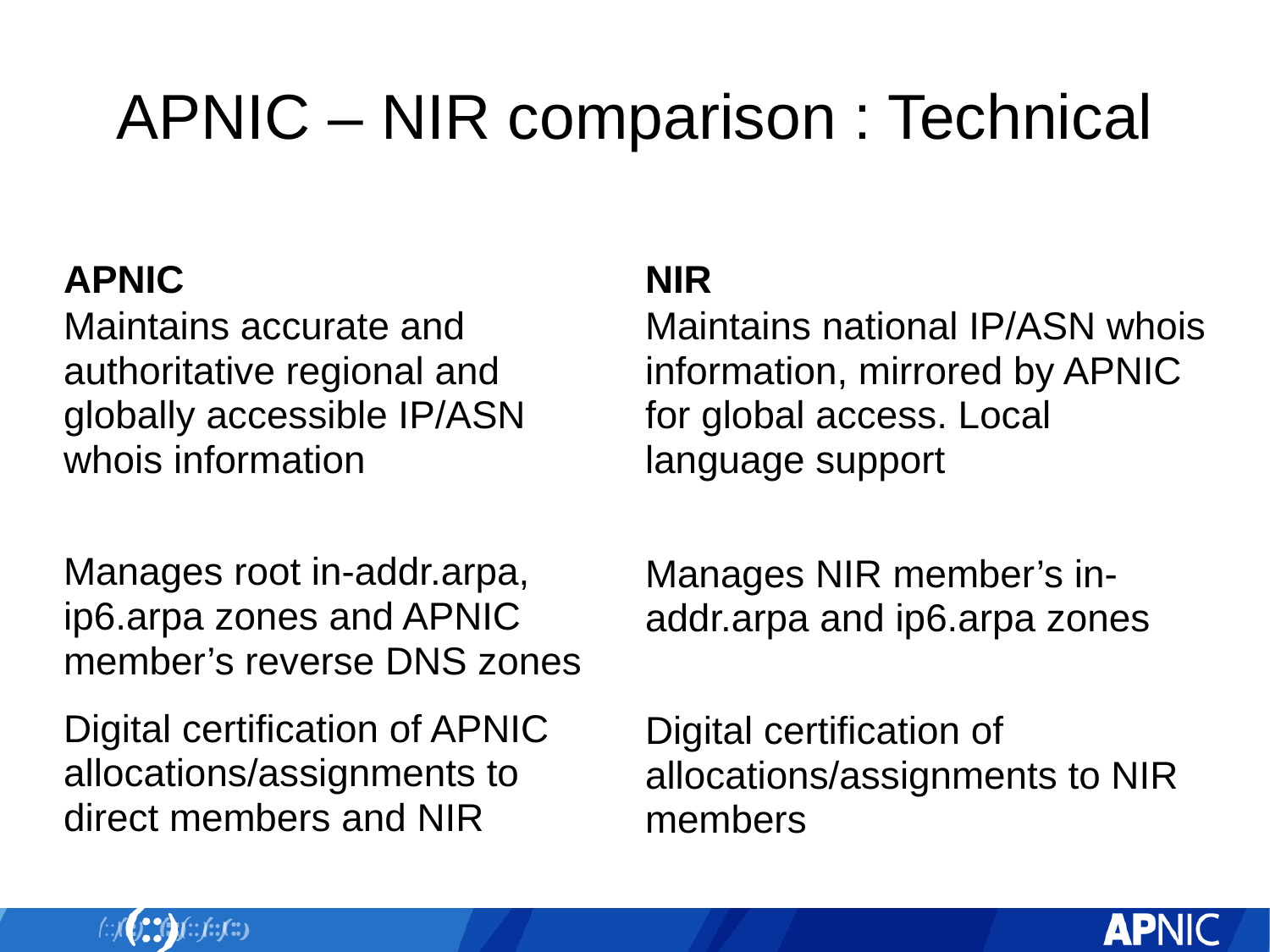

# APNIC – NIR comparison : Technical
APNIC
NIR
Maintains accurate and authoritative regional and globally accessible IP/ASN whois information
Manages root in-addr.arpa, ip6.arpa zones and APNIC member’s reverse DNS zones
Digital certification of APNIC allocations/assignments to direct members and NIR
Maintains national IP/ASN whois information, mirrored by APNIC for global access. Local language support
Manages NIR member’s in-addr.arpa and ip6.arpa zones
Digital certification of allocations/assignments to NIR members